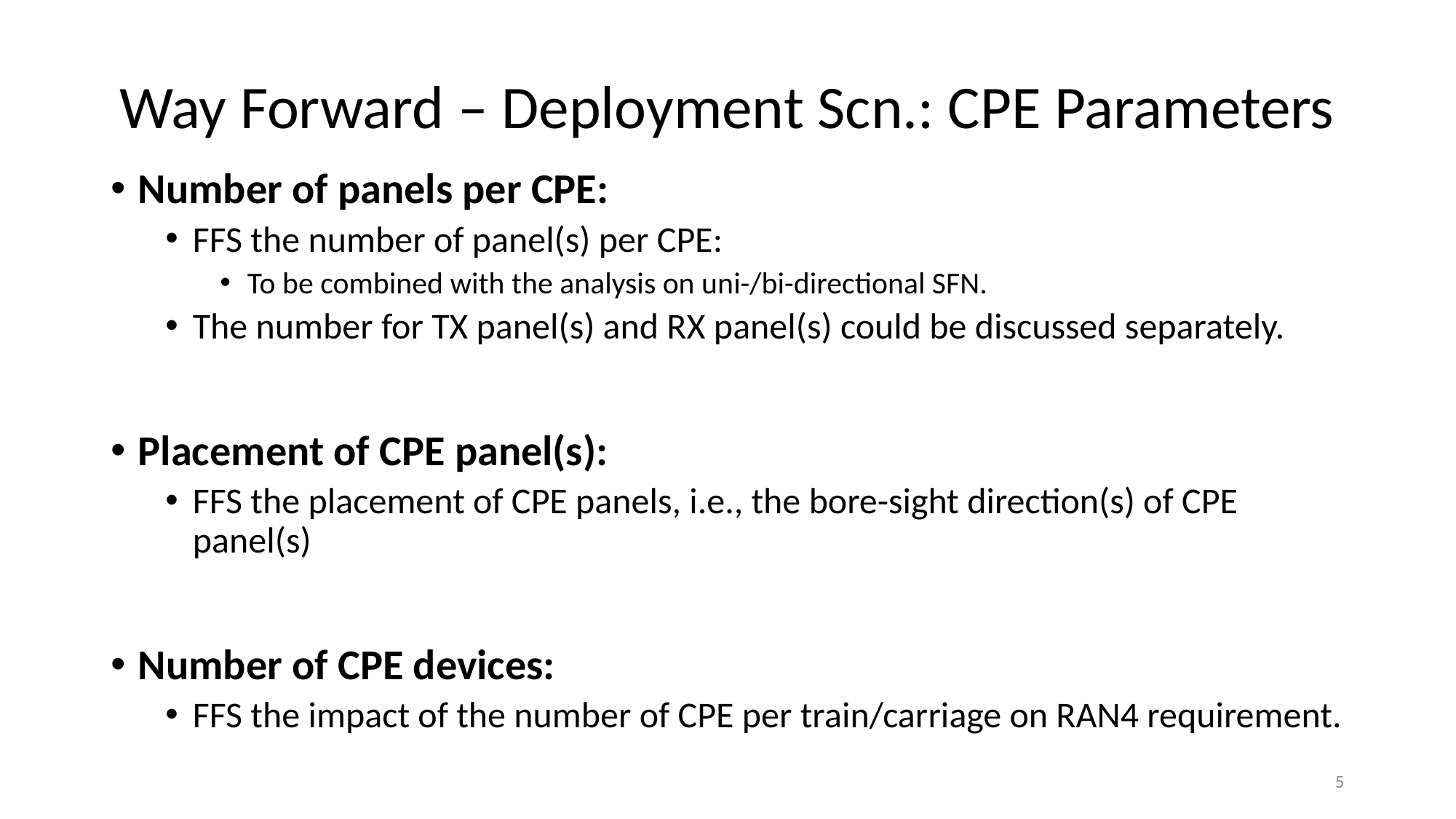

# Way Forward – Deployment Scn.: CPE Parameters
Number of panels per CPE:
FFS the number of panel(s) per CPE:
To be combined with the analysis on uni-/bi-directional SFN.
The number for TX panel(s) and RX panel(s) could be discussed separately.

Placement of CPE panel(s):
FFS the placement of CPE panels, i.e., the bore-sight direction(s) of CPE panel(s)

Number of CPE devices:
FFS the impact of the number of CPE per train/carriage on RAN4 requirement.

5